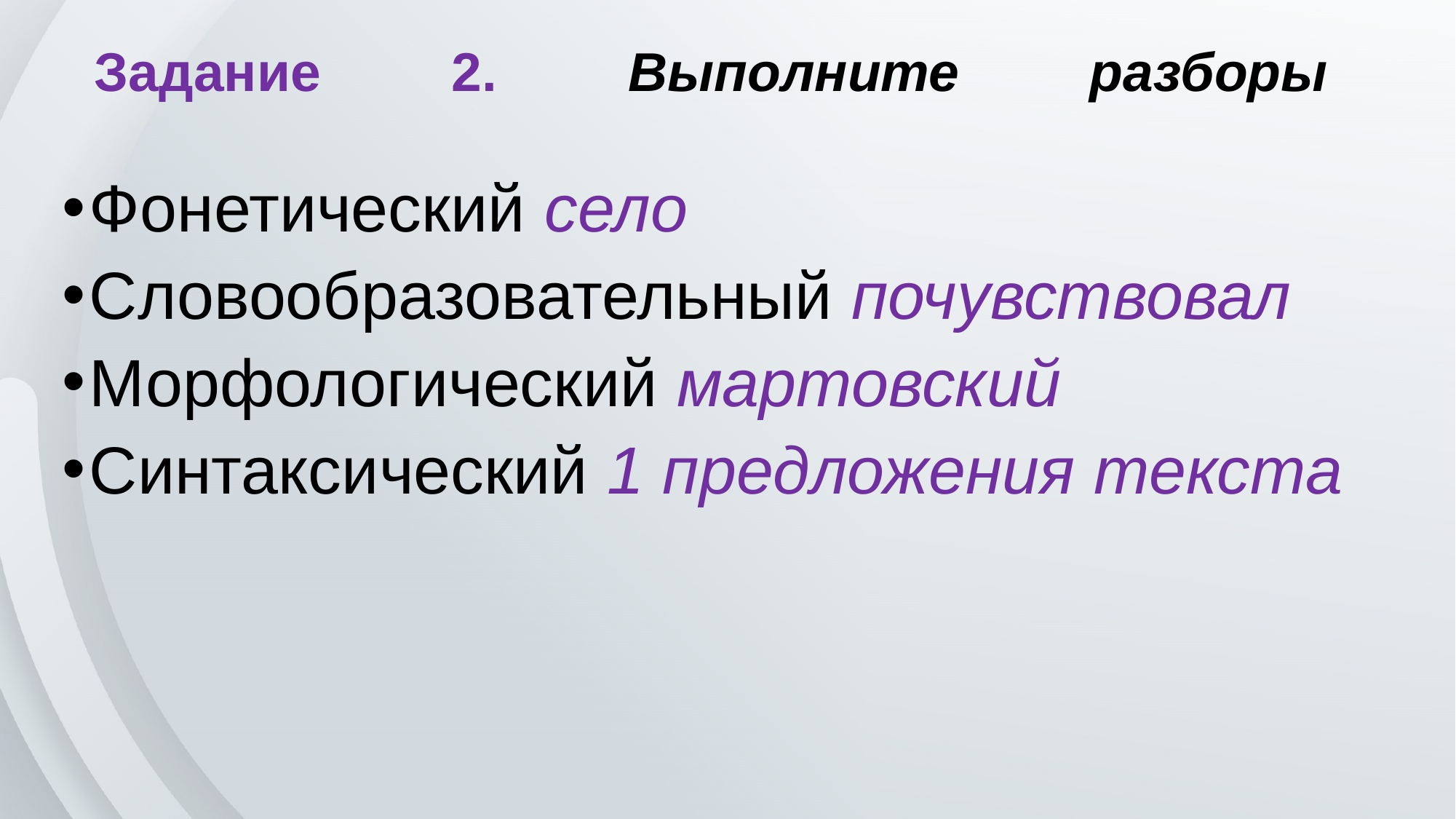

# Задание 2. Выполните разборы
Фонетический село
Словообразовательный почувствовал
Морфологический мартовский
Синтаксический 1 предложения текста